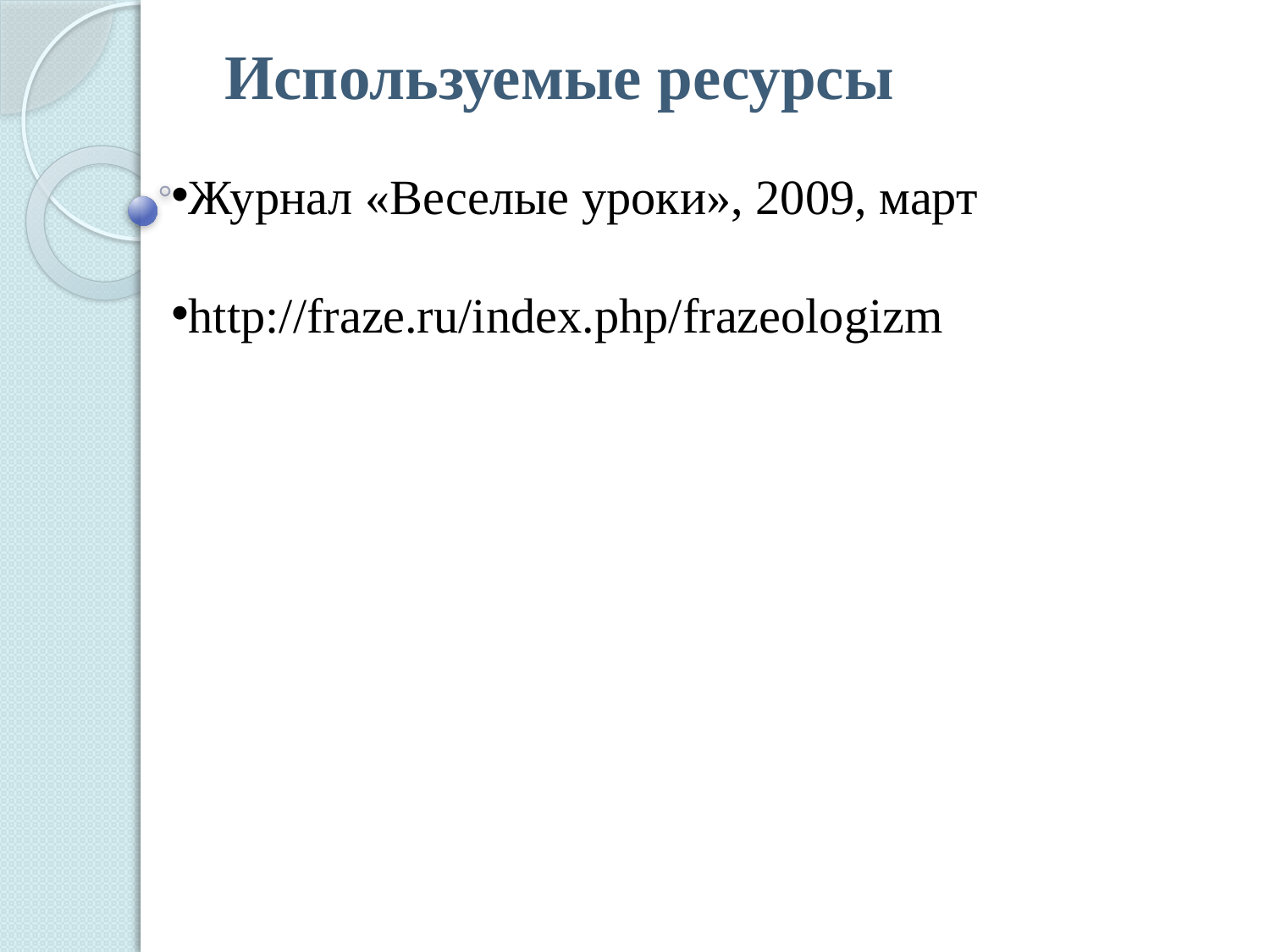

Используемые ресурсы
Журнал «Веселые уроки», 2009, март

http://fraze.ru/index.php/frazeologizm